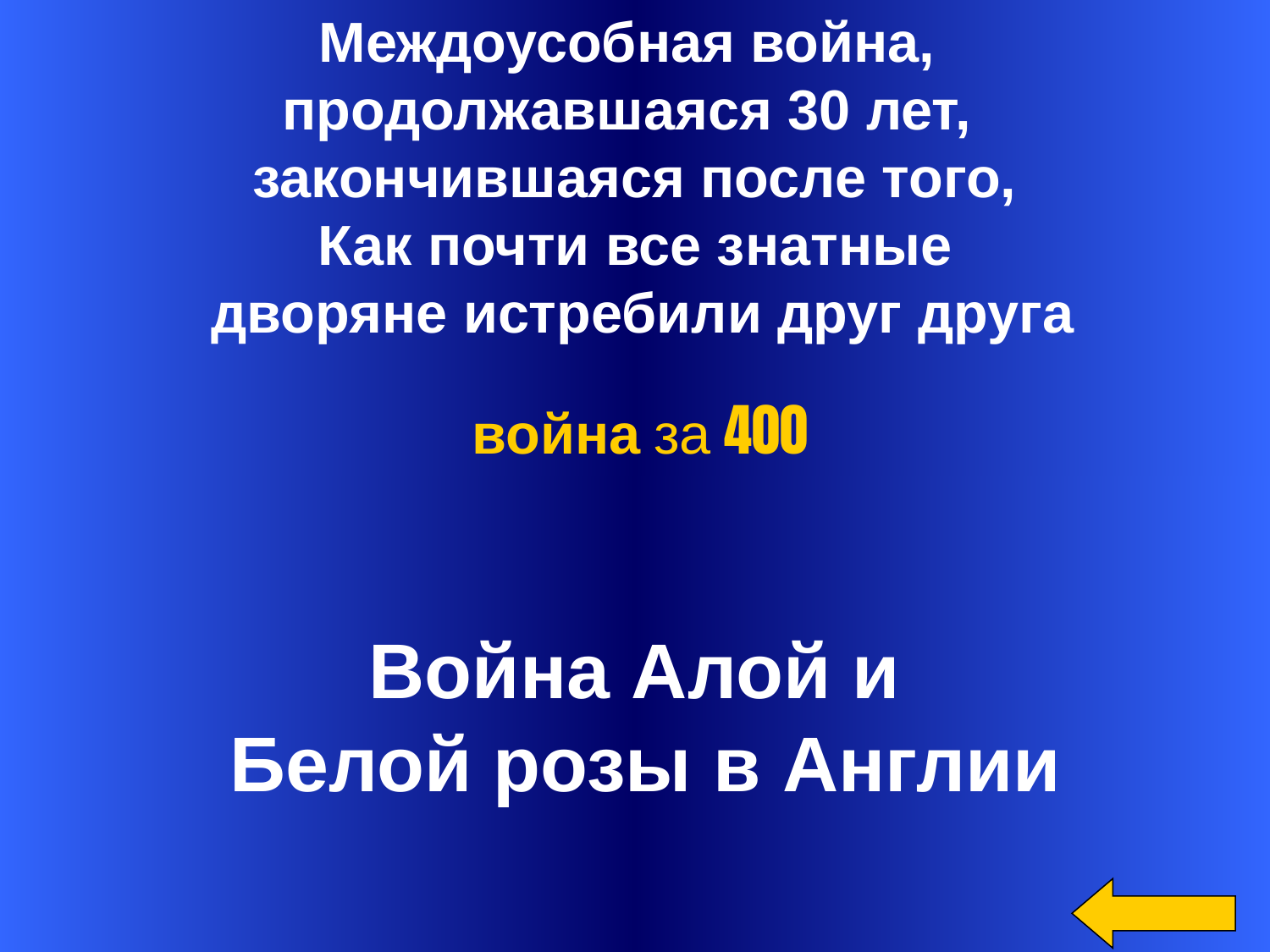

Междоусобная война,
продолжавшаяся 30 лет,
закончившаяся после того,
Как почти все знатные
 дворяне истребили друг друга
война за 400
Война Алой и
 Белой розы в Англии